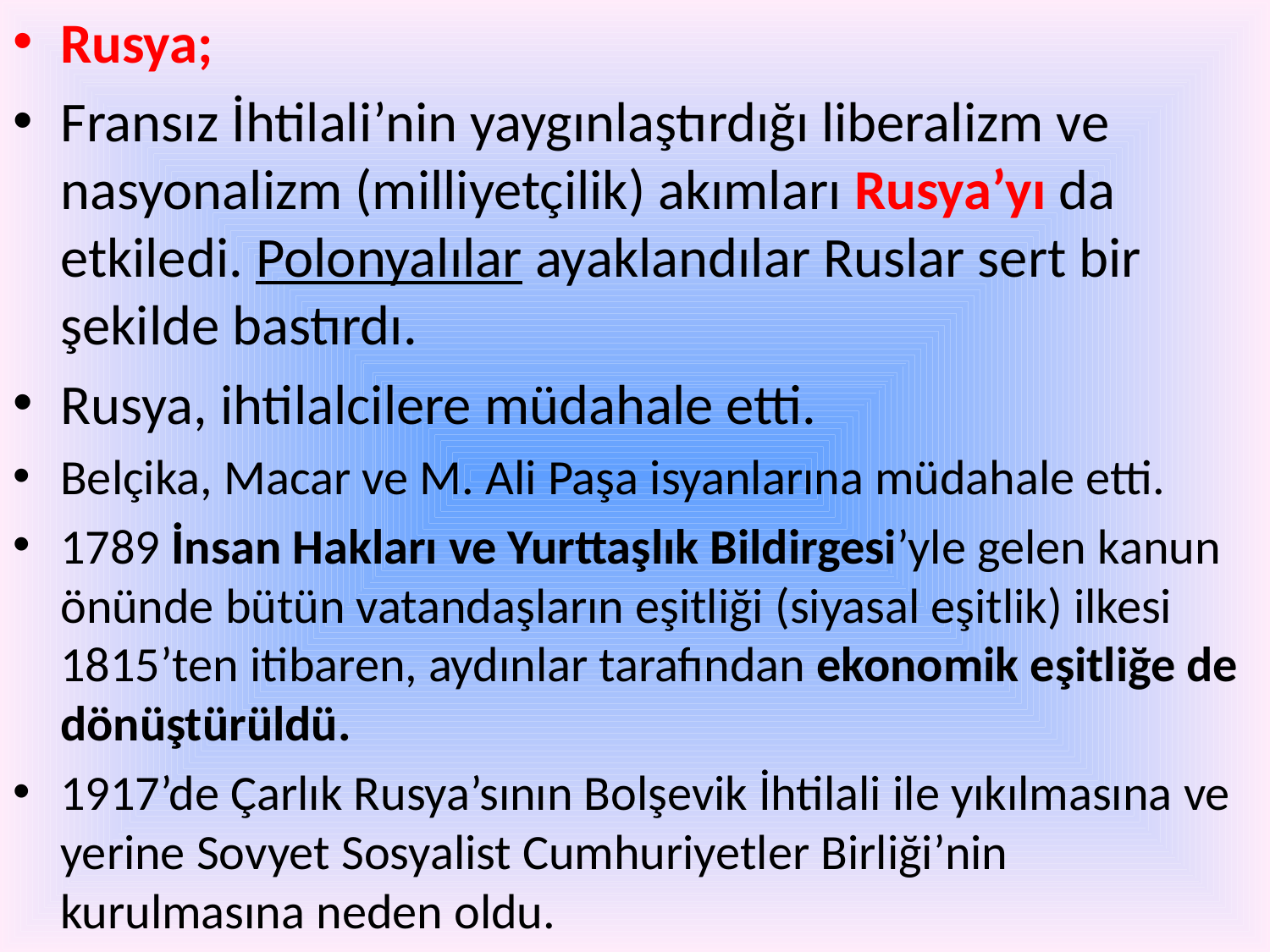

Rusya;
Fransız İhtilali’nin yaygınlaştırdığı liberalizm ve nasyonalizm (milliyetçilik) akımları Rusya’yı da etkiledi. Polonyalılar ayaklandılar Ruslar sert bir şekilde bastırdı.
Rusya, ihtilalcilere müdahale etti.
Belçika, Macar ve M. Ali Paşa isyanlarına müdahale etti.
1789 İnsan Hakları ve Yurttaşlık Bildirgesi’yle gelen kanun önünde bütün vatandaşların eşitliği (siyasal eşitlik) ilkesi 1815’ten itibaren, aydınlar tarafından ekonomik eşitliğe de dönüştürüldü.
1917’de Çarlık Rusya’sının Bolşevik İhtilali ile yıkılmasına ve yerine Sovyet Sosyalist Cumhuriyetler Birliği’nin kurulmasına neden oldu.